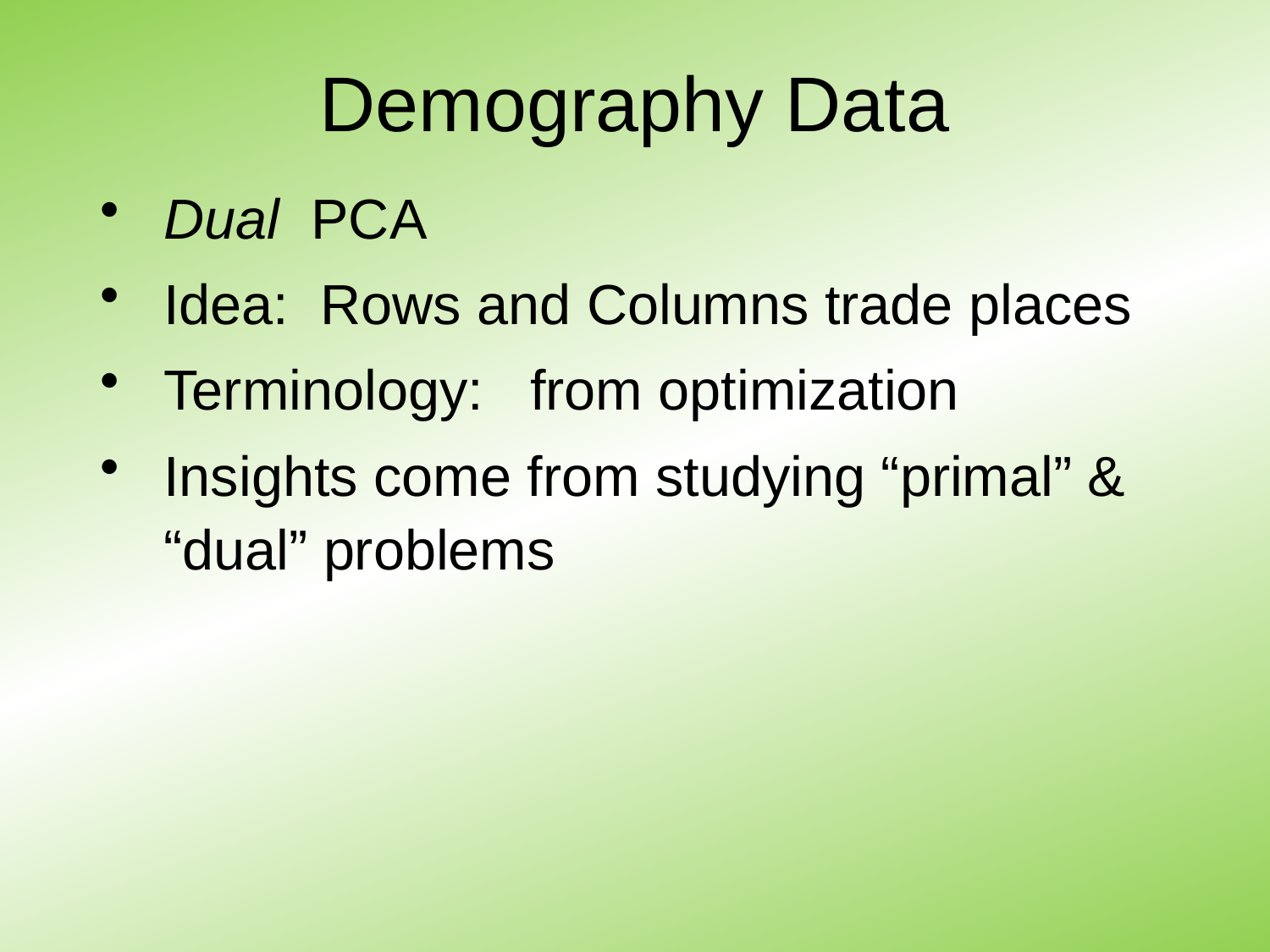

# Demography Data
Dual  PCA
Idea:  Rows and Columns trade places
Terminology:   from optimization
Insights come from studying “primal” & “dual” problems